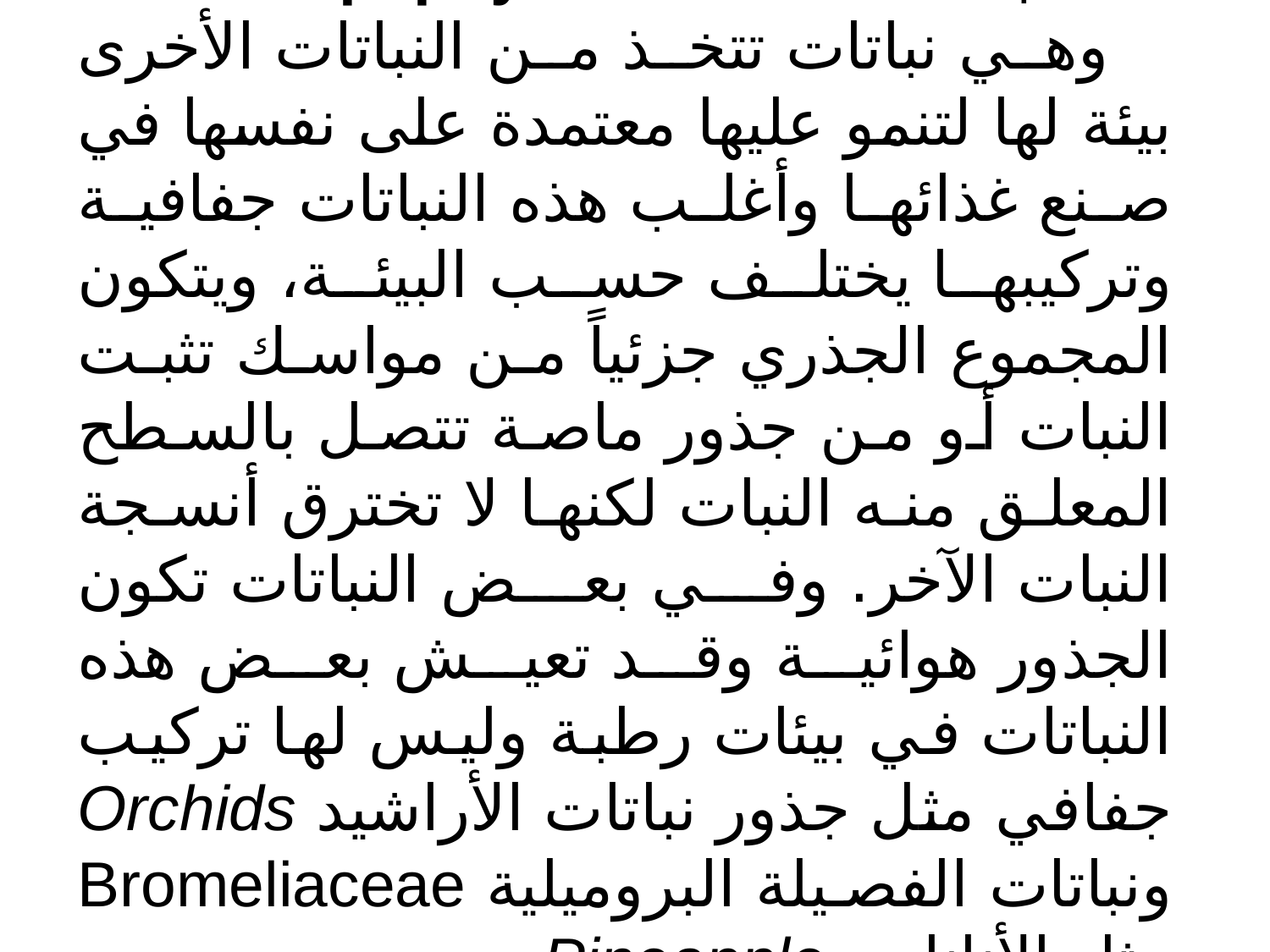

النباتات العالقة Epephytes
وهي نباتات تتخذ من النباتات الأخرى بيئة لها لتنمو عليها معتمدة على نفسها في صنع غذائها وأغلب هذه النباتات جفافية وتركيبها يختلف حسب البيئة، ويتكون المجموع الجذري جزئياً من مواسك تثبت النبات أو من جذور ماصة تتصل بالسطح المعلق منه النبات لكنها لا تخترق أنسجة النبات الآخر. وفي بعض النباتات تكون الجذور هوائية وقد تعيش بعض هذه النباتات في بيئات رطبة وليس لها تركيب جفافي مثل جذور نباتات الأراشيد Orchids ونباتات الفصيلة البروميلية Bromeliaceae مثل الأناناس Pineapple.